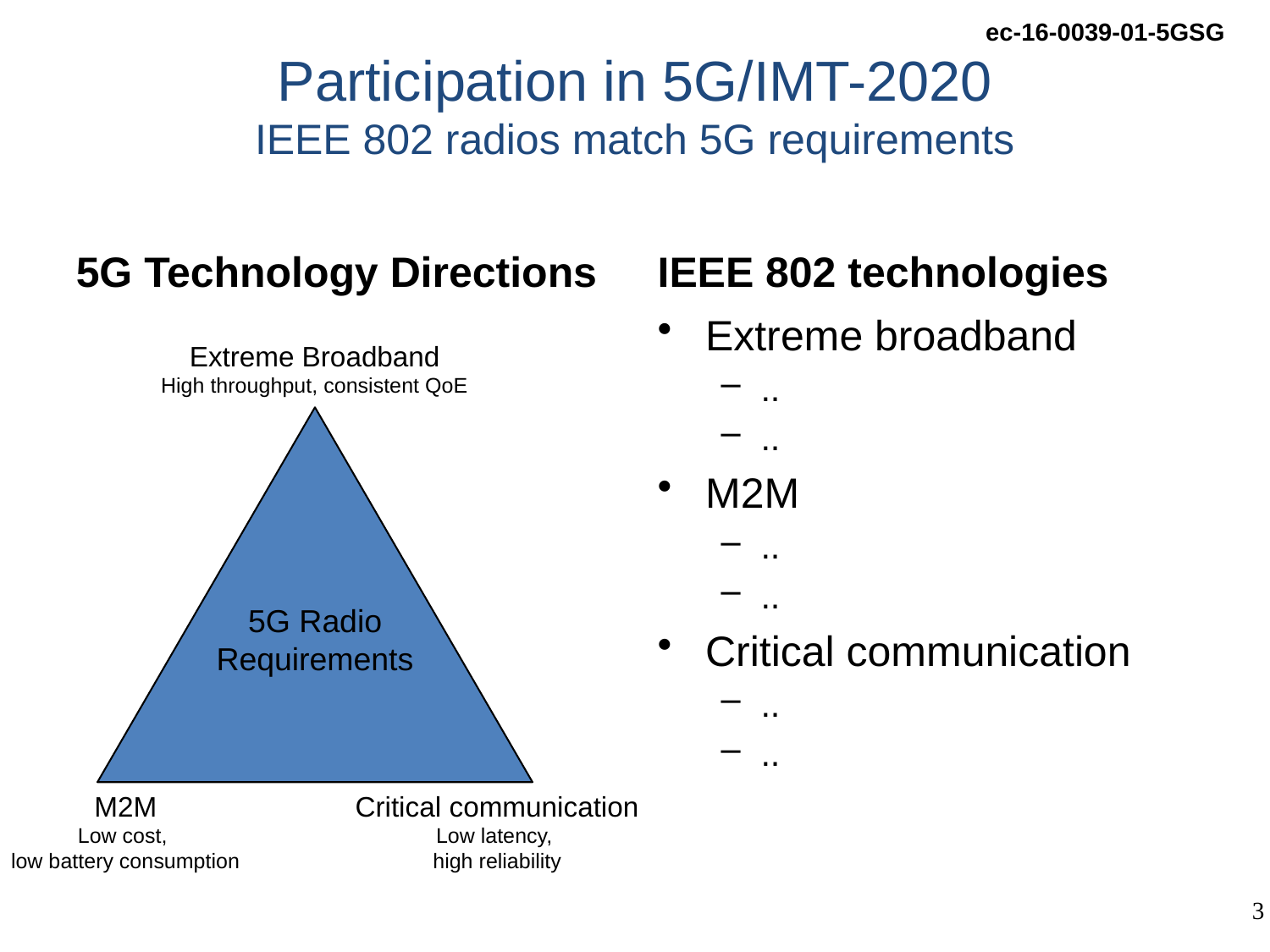

# Participation in 5G/IMT-2020 IEEE 802 radios match 5G requirements
5G Technology Directions
IEEE 802 technologies
Extreme broadband
..
..
M2M
..
..
Critical communication
..
..
Extreme Broadband
High throughput, consistent QoE
5G Radio
Requirements
M2M
Low cost,
low battery consumption
Critical communication
Low latency,
high reliability